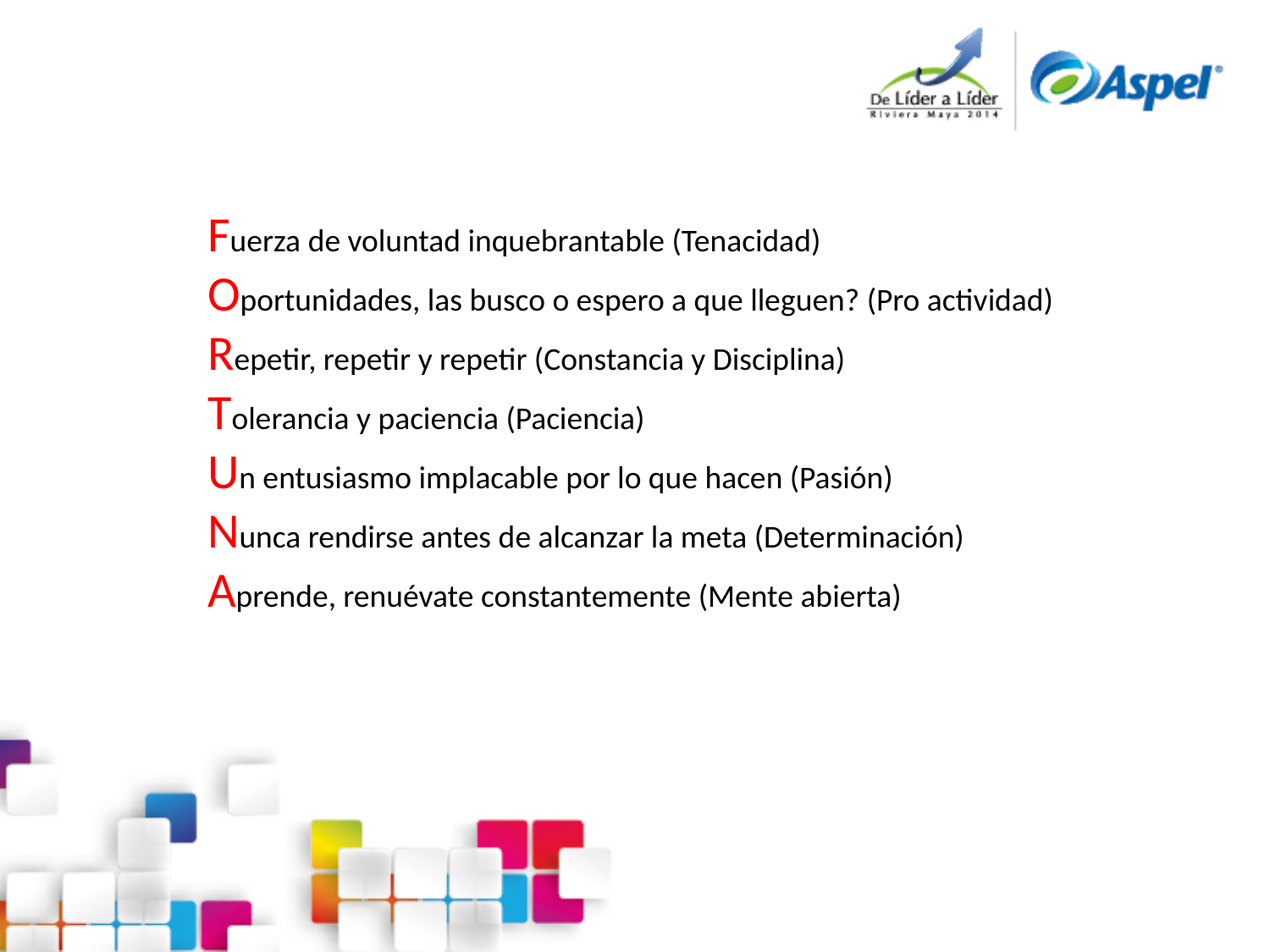

Fuerza de voluntad inquebrantable (Tenacidad)
Oportunidades, las busco o espero a que lleguen? (Pro actividad)
Repetir, repetir y repetir (Constancia y Disciplina)
Tolerancia y paciencia (Paciencia)
Un entusiasmo implacable por lo que hacen (Pasión)
Nunca rendirse antes de alcanzar la meta (Determinación)
Aprende, renuévate constantemente (Mente abierta)